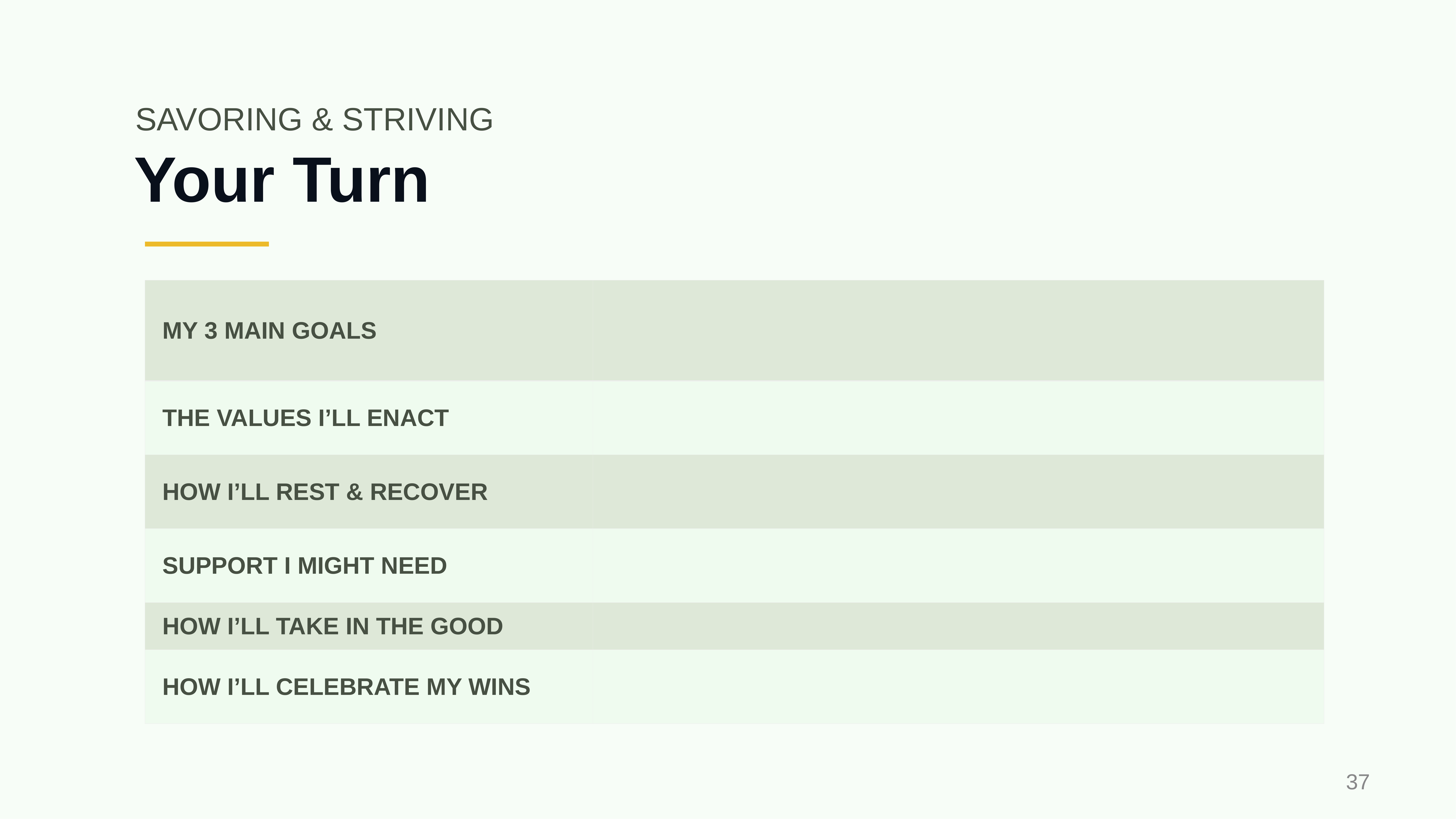

SAVORING & STRIVING
# Your Turn

| MY 3 MAIN GOALS |  |
| --- | --- |
| THE VALUES I’LL ENACT |  |
| HOW I’LL REST & RECOVER |  |
| SUPPORT I MIGHT NEED |  |
| HOW I’LL TAKE IN THE GOOD |  |
| HOW I’LL CELEBRATE MY WINS |  |
37